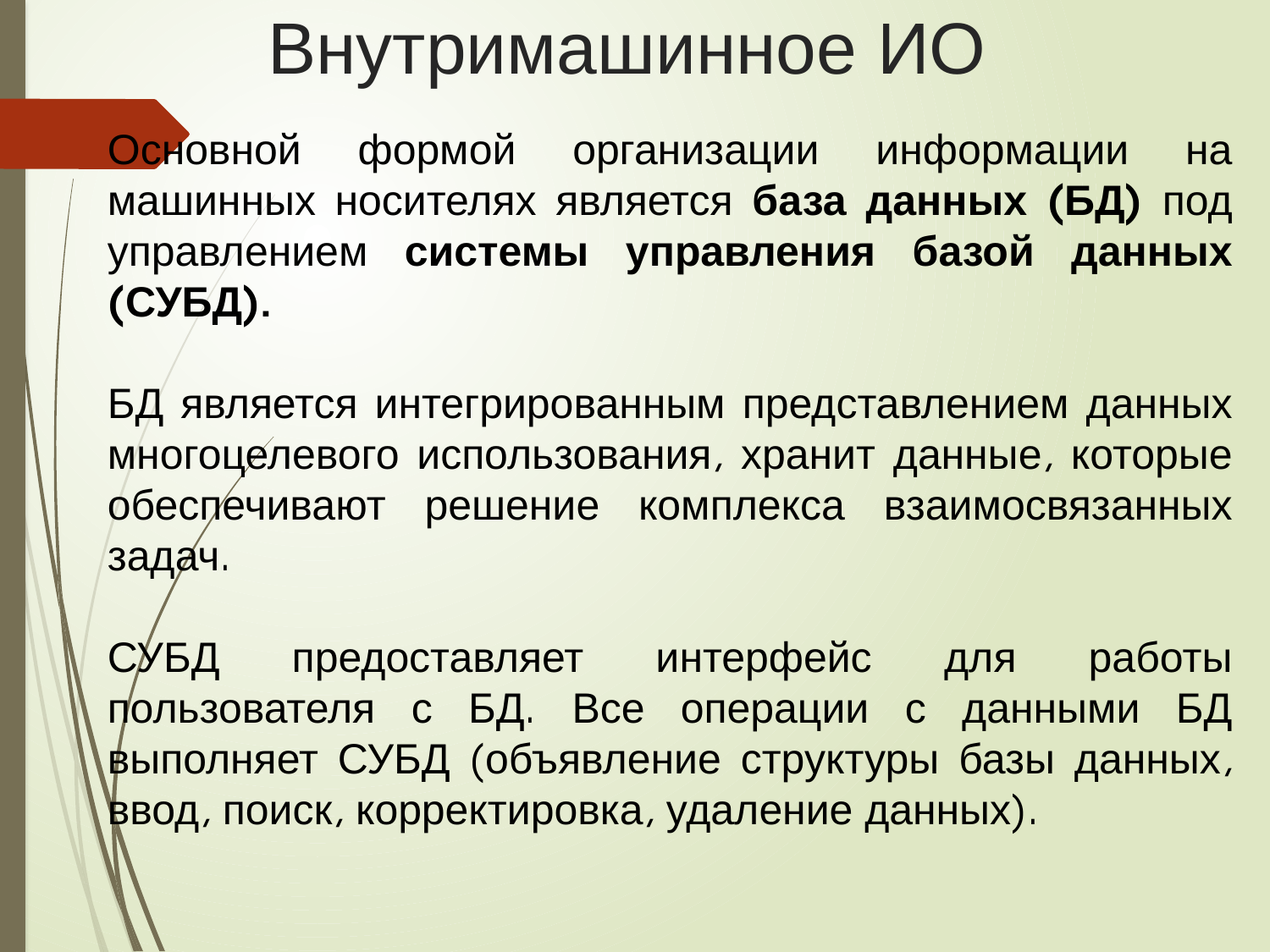

# Внутримашинное ИО
Основной формой организации информации на машинных носителях является база данных (БД) под управлением системы управления базой данных (СУБД).

БД является интегрированным представлением данных многоцелевого использования, хранит данные, которые обеспечивают решение комплекса взаимосвязанных задач.

СУБД предоставляет интерфейс для работы пользователя с БД. Все операции с данными БД выполняет СУБД (объявление структуры базы данных, ввод, поиск, корректировка, удаление данных).